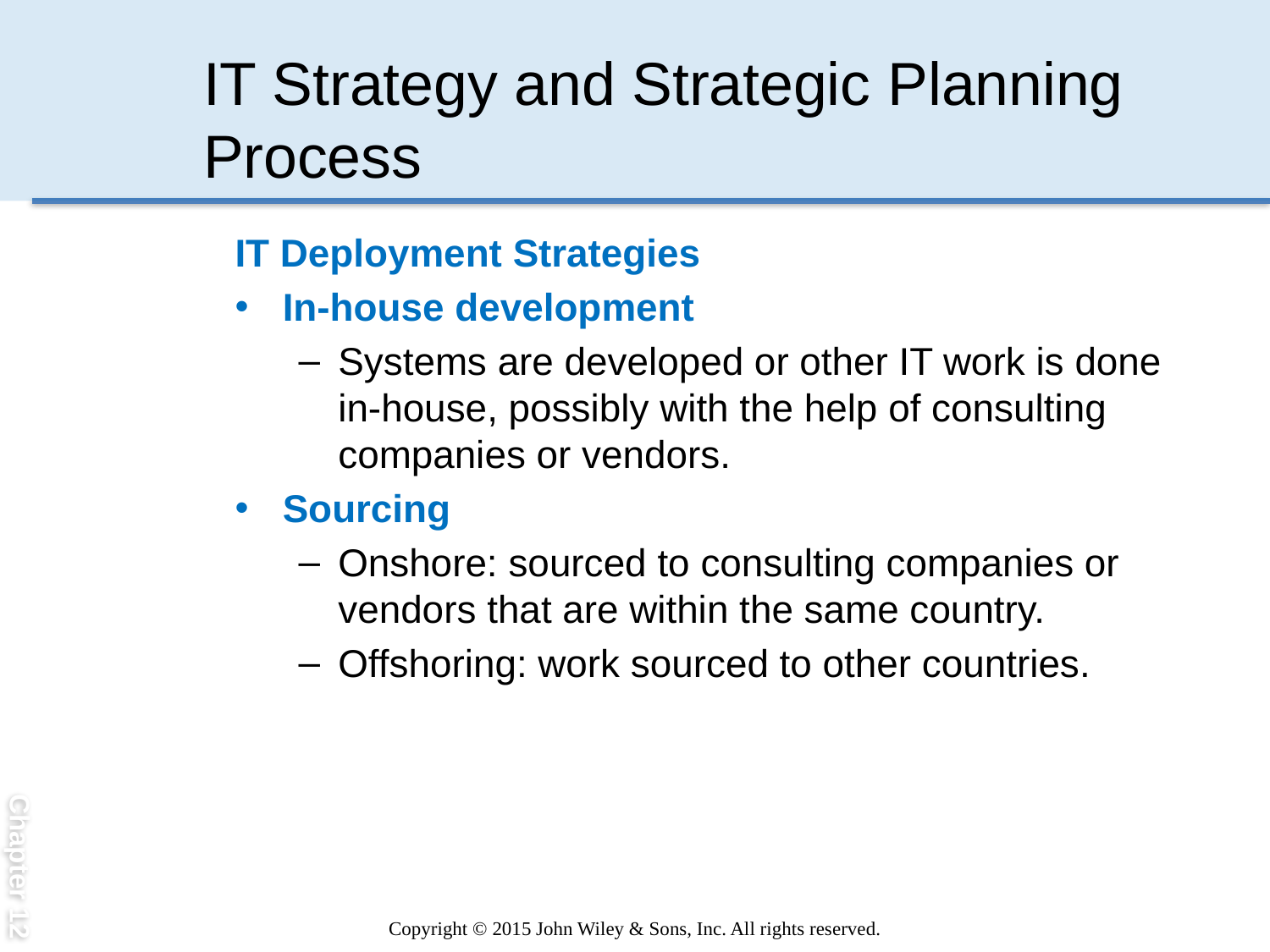

Chapter 12
# IT Strategy and Strategic Planning Process
IT Deployment Strategies
In-house development
Systems are developed or other IT work is done in-house, possibly with the help of consulting companies or vendors.
Sourcing
Onshore: sourced to consulting companies or vendors that are within the same country.
Offshoring: work sourced to other countries.